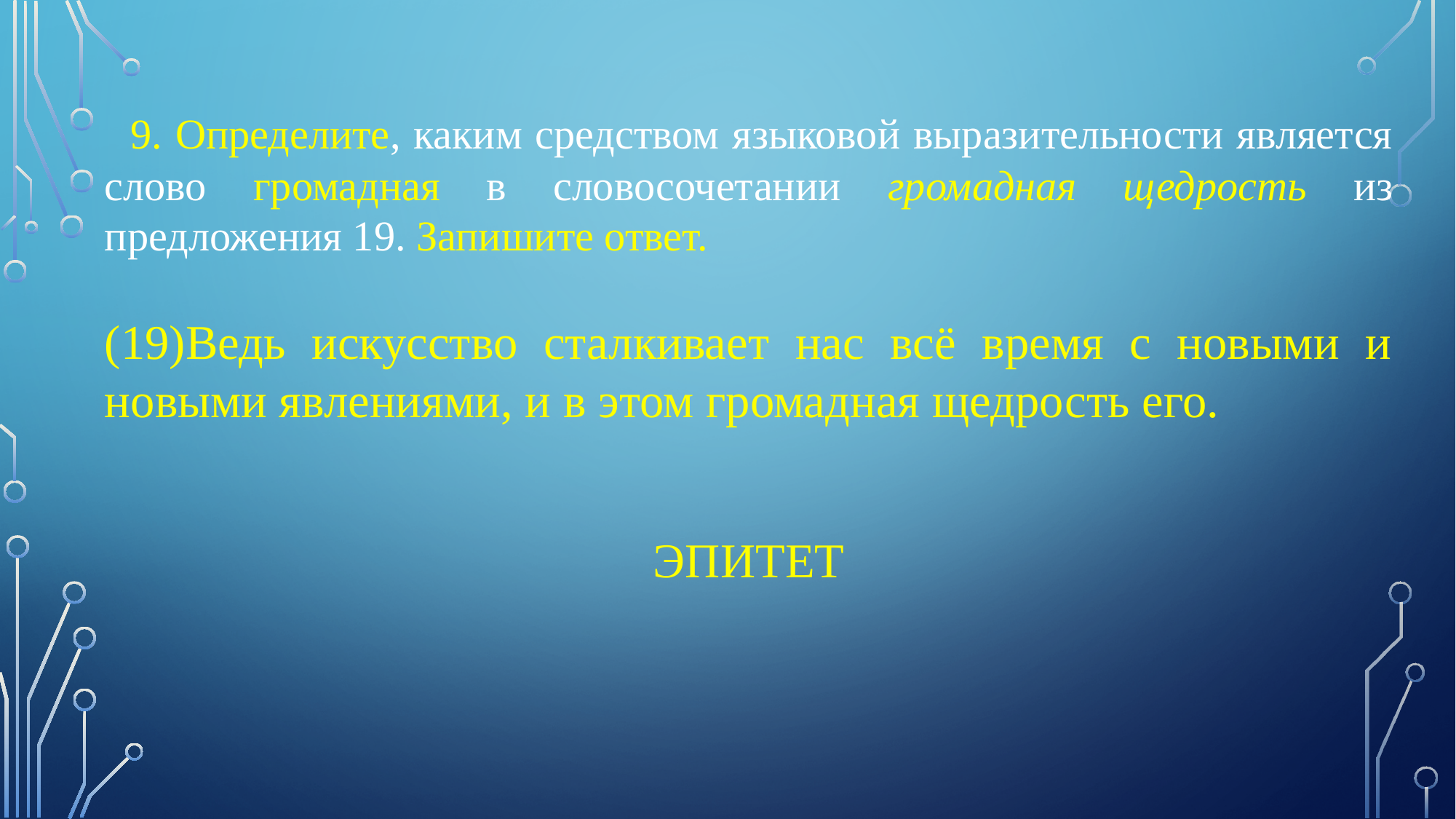

9. Определите, каким средством языковой выразительности является слово громадная в словосочетании громадная щедрость из предложения 19. Запишите ответ.

(19)Ведь искусство сталкивает нас всё время с новыми и новыми явлениями, и в этом громадная щедрость его.

ЭПИТЕТ